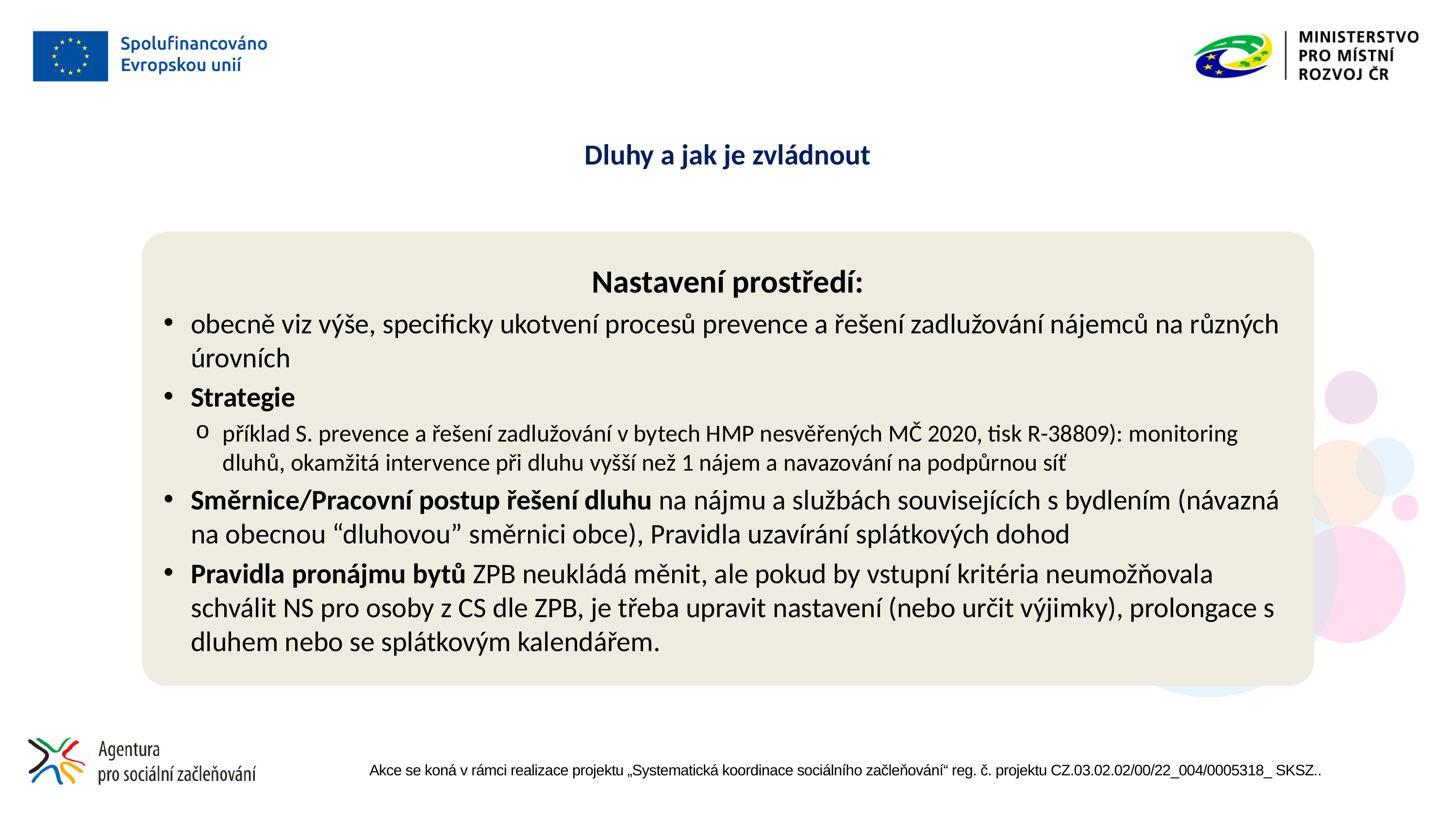

# Dluhy a jak je zvládnout
Nastavení prostředí:
obecně viz výše, specificky ukotvení procesů prevence a řešení zadlužování nájemců na různých úrovních
Strategie
příklad S. prevence a řešení zadlužování v bytech HMP nesvěřených MČ 2020, tisk R-38809): monitoring dluhů, okamžitá intervence při dluhu vyšší než 1 nájem a navazování na podpůrnou síť
Směrnice/Pracovní postup řešení dluhu na nájmu a službách souvisejících s bydlením (návazná na obecnou “dluhovou” směrnici obce), Pravidla uzavírání splátkových dohod
Pravidla pronájmu bytů ZPB neukládá měnit, ale pokud by vstupní kritéria neumožňovala schválit NS pro osoby z CS dle ZPB, je třeba upravit nastavení (nebo určit výjimky), prolongace s dluhem nebo se splátkovým kalendářem.